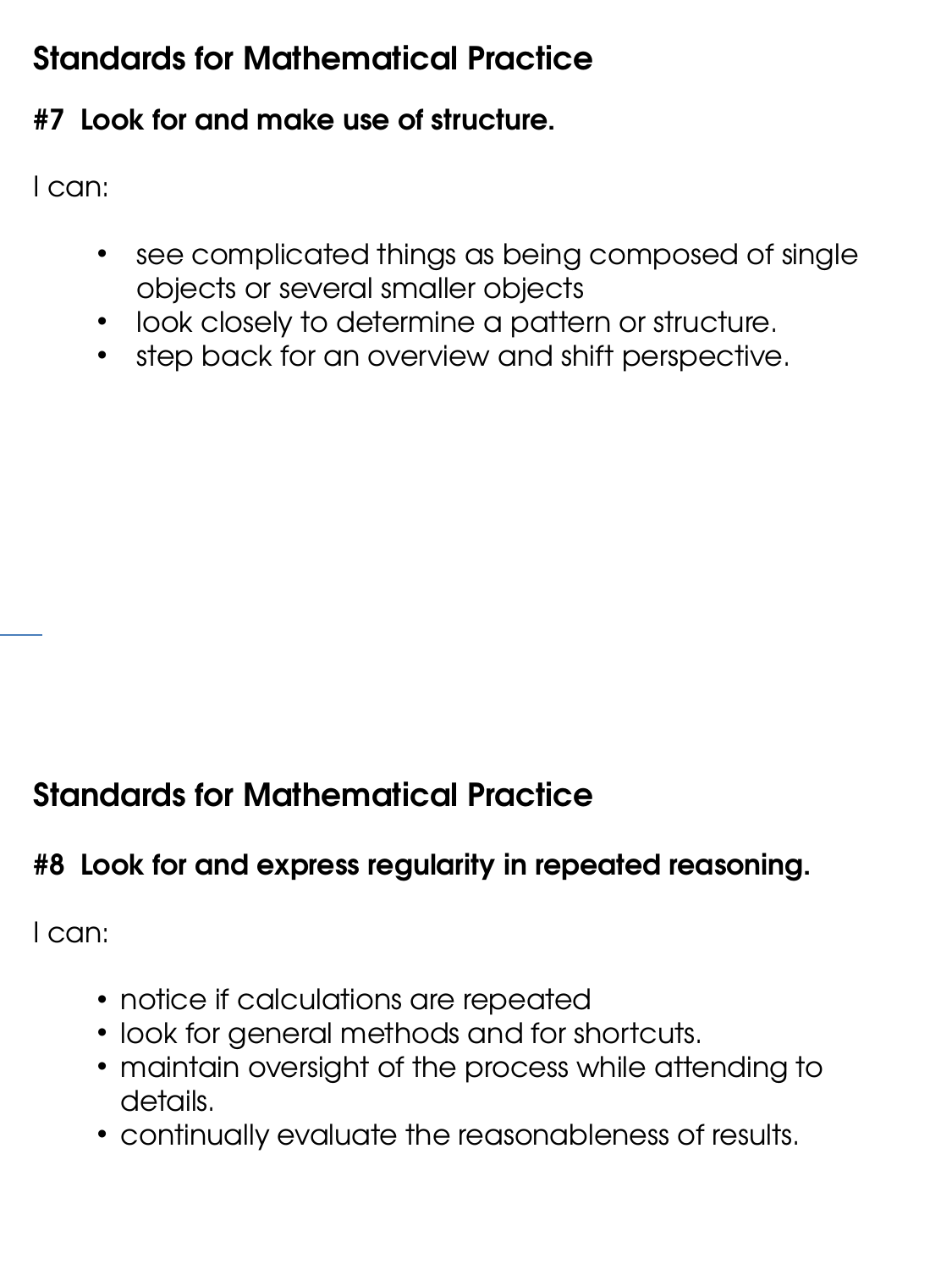

Standards for Mathematical Practice

#7  Look for and make use of structure.

I can:

see complicated things as being composed of single objects or several smaller objects
look closely to determine a pattern or structure.
step back for an overview and shift perspective.

Standards for Mathematical Practice

#8  Look for and express regularity in repeated reasoning.

I can:

notice if calculations are repeated
look for general methods and for shortcuts.
maintain oversight of the process while attending to details.
continually evaluate the reasonableness of results.